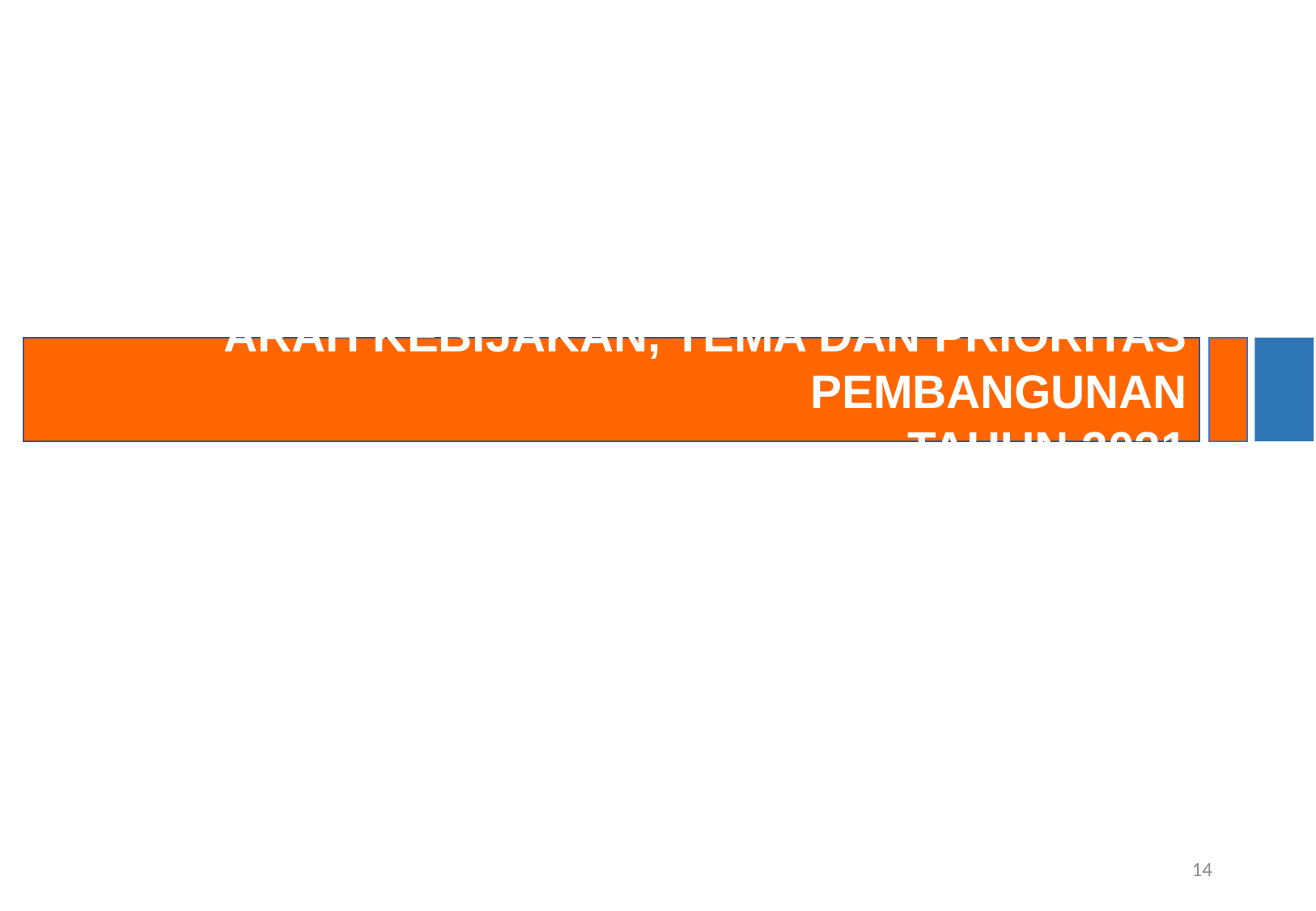

ARAH KEBIJAKAN, TEMA DAN PRIORITAS PEMBANGUNAN
TAHUN 2021

14